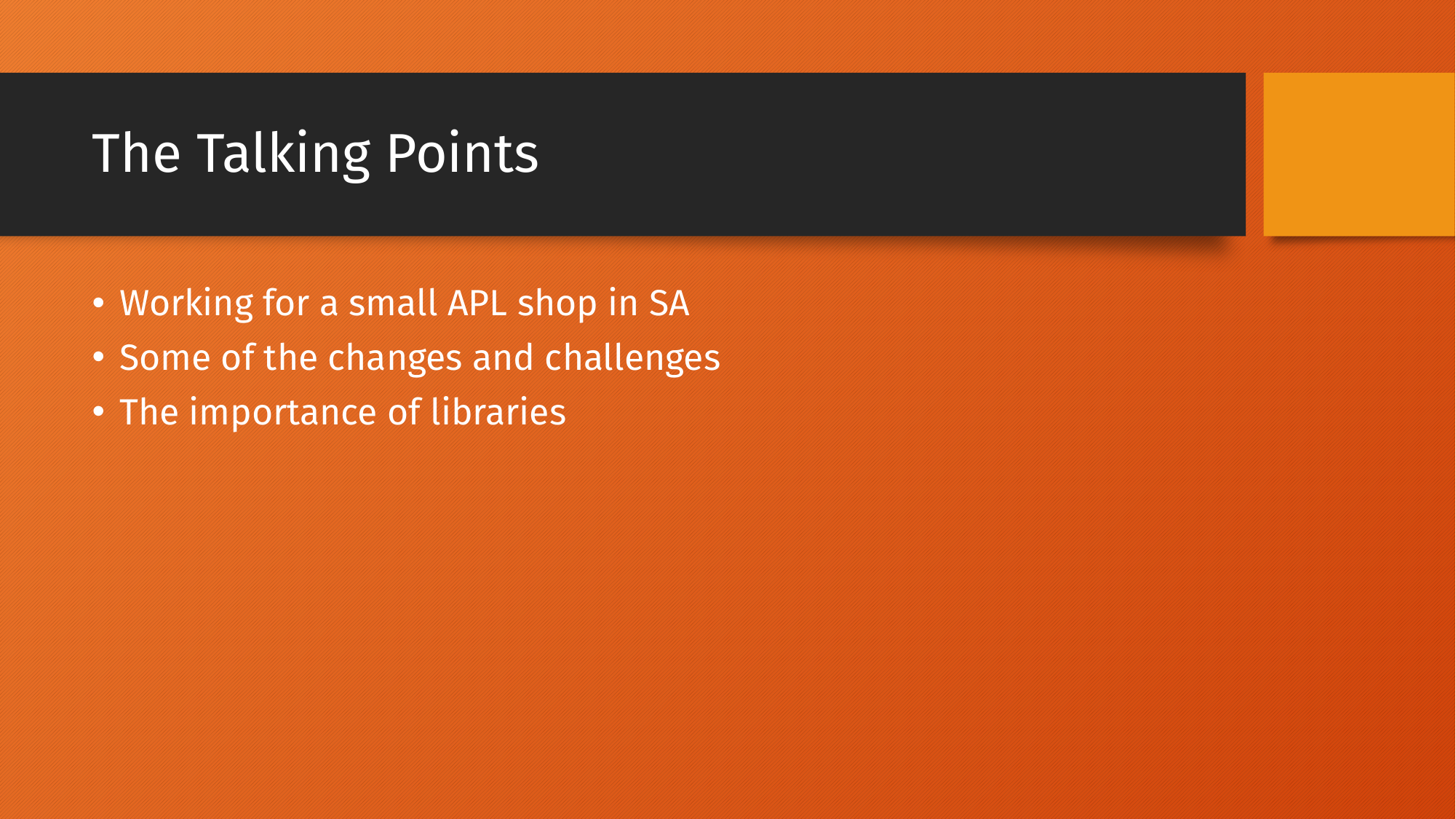

# The Talking Points
Working for a small APL shop in SA
Some of the changes and challenges
The importance of libraries